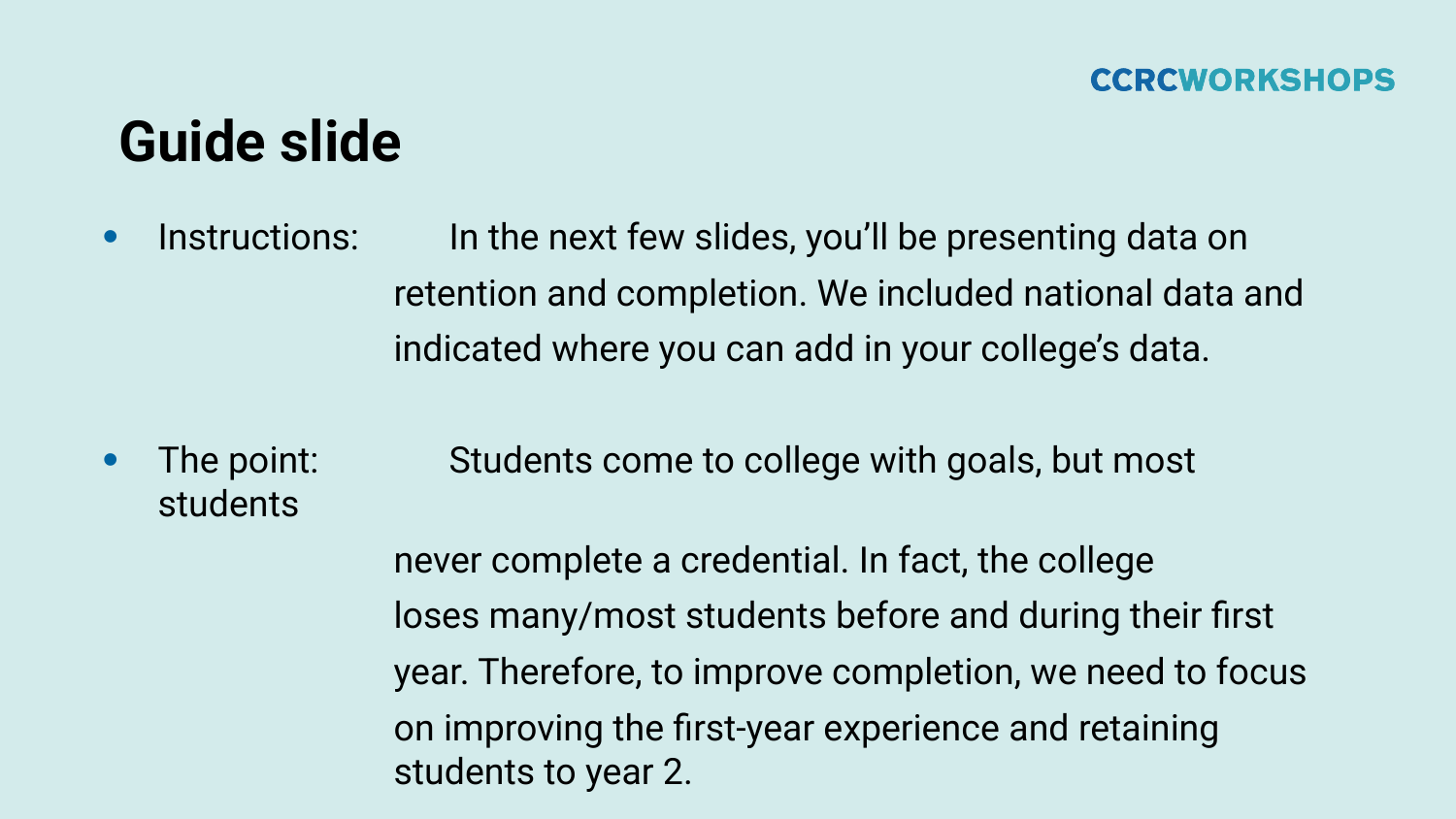

# Guide slide
Instructions: 	In the next few slides, you’ll be presenting data on
		retention and completion. We included national data and
		indicated where you can add in your college’s data.

The point: 	Students come to college with goals, but most students
		never complete a credential. In fact, the college
		loses many/most students before and during their first
		year. Therefore, to improve completion, we need to focus
		on improving the first-year experience and retaining 			students to year 2.